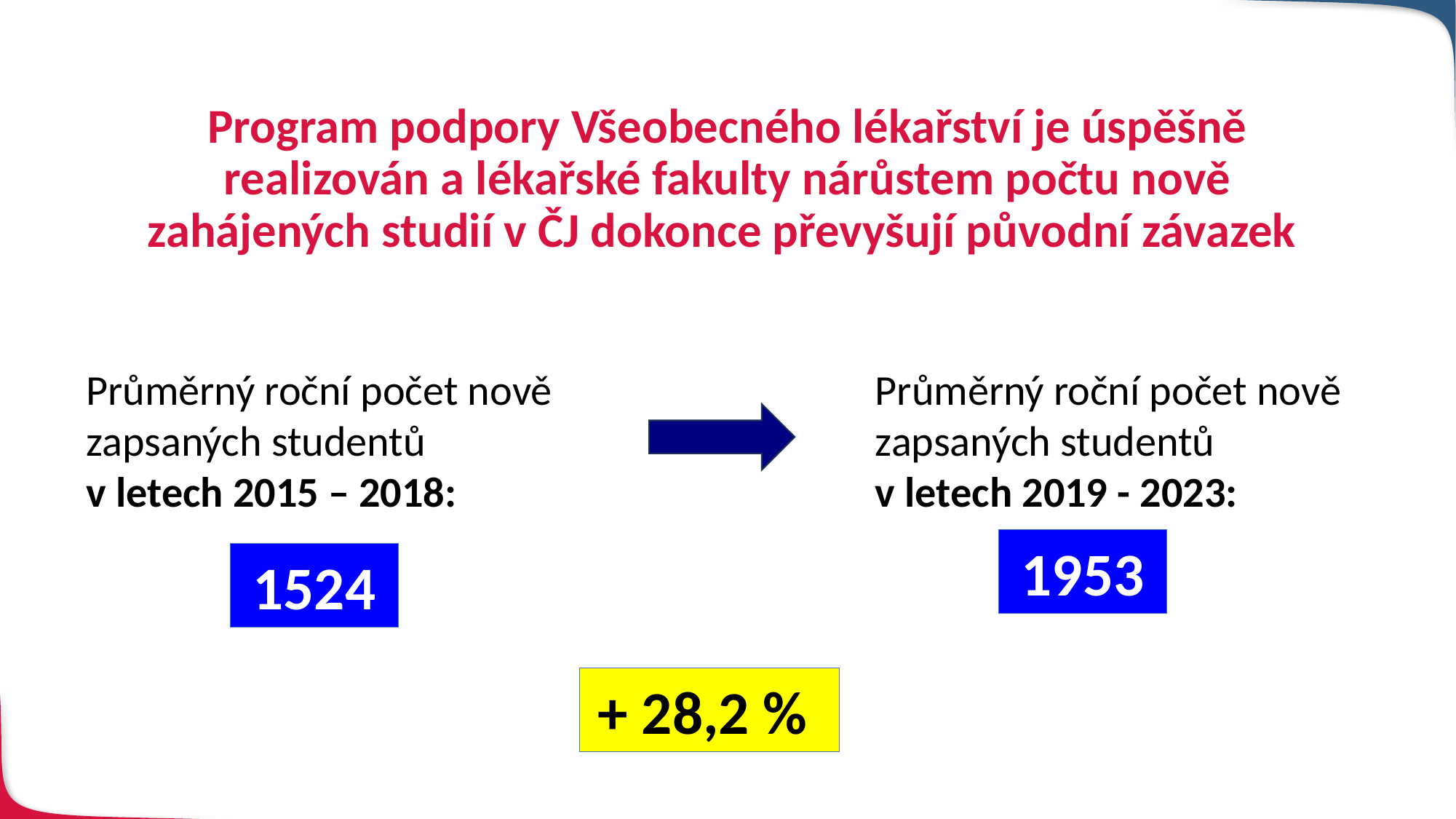

Program podpory Všeobecného lékařství je úspěšně realizován a lékařské fakulty nárůstem počtu nově zahájených studií v ČJ dokonce převyšují původní závazek
Průměrný roční počet nově zapsaných studentů
v letech 2015 – 2018:
Průměrný roční počet nově zapsaných studentů
v letech 2019 - 2023:

1953
1524
+ 28,2 %